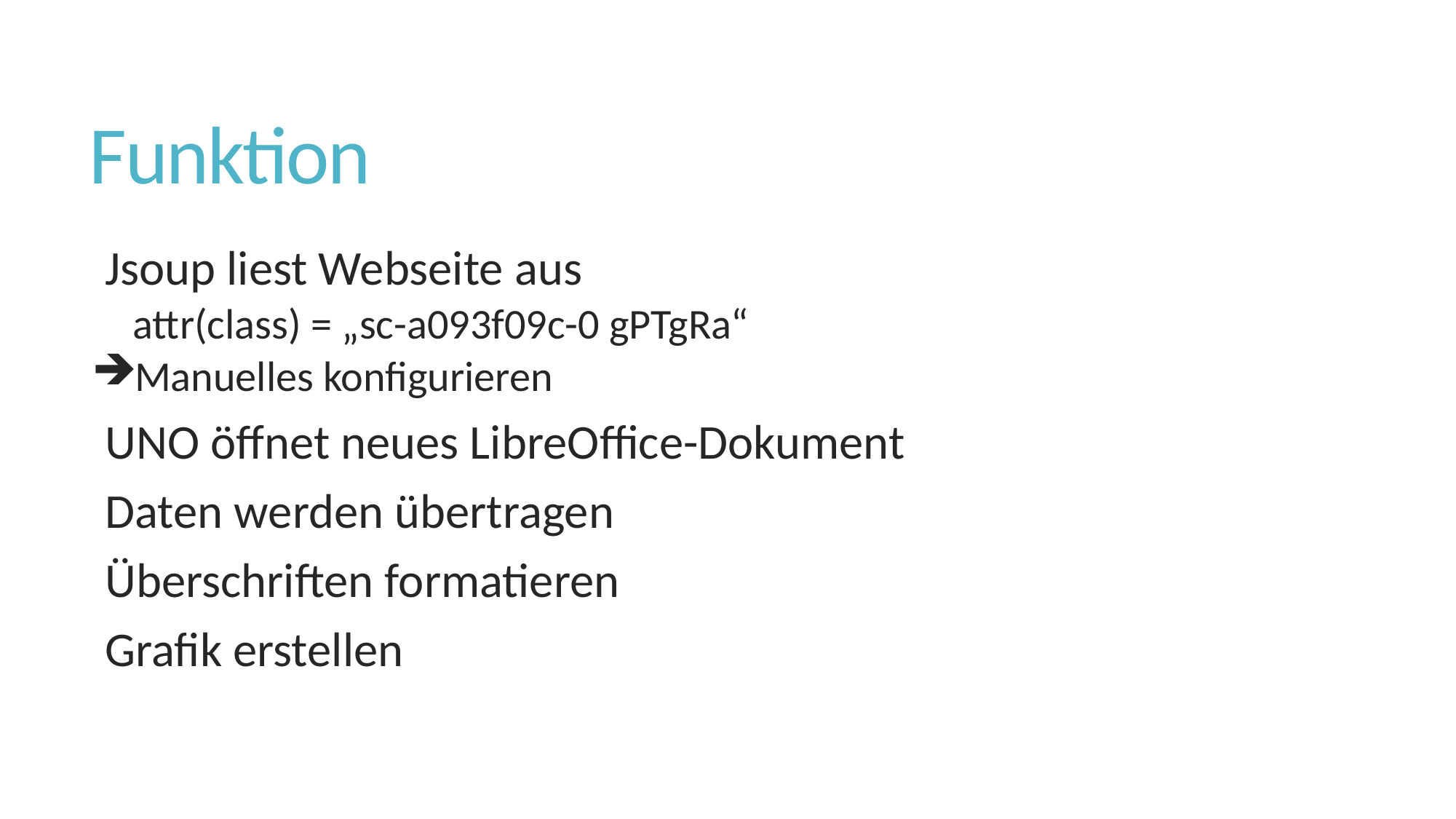

# Funktion
Jsoup liest Webseite aus
attr(class) = „sc-a093f09c-0 gPTgRa“
Manuelles konfigurieren
UNO öffnet neues LibreOffice-Dokument
Daten werden übertragen
Überschriften formatieren
Grafik erstellen